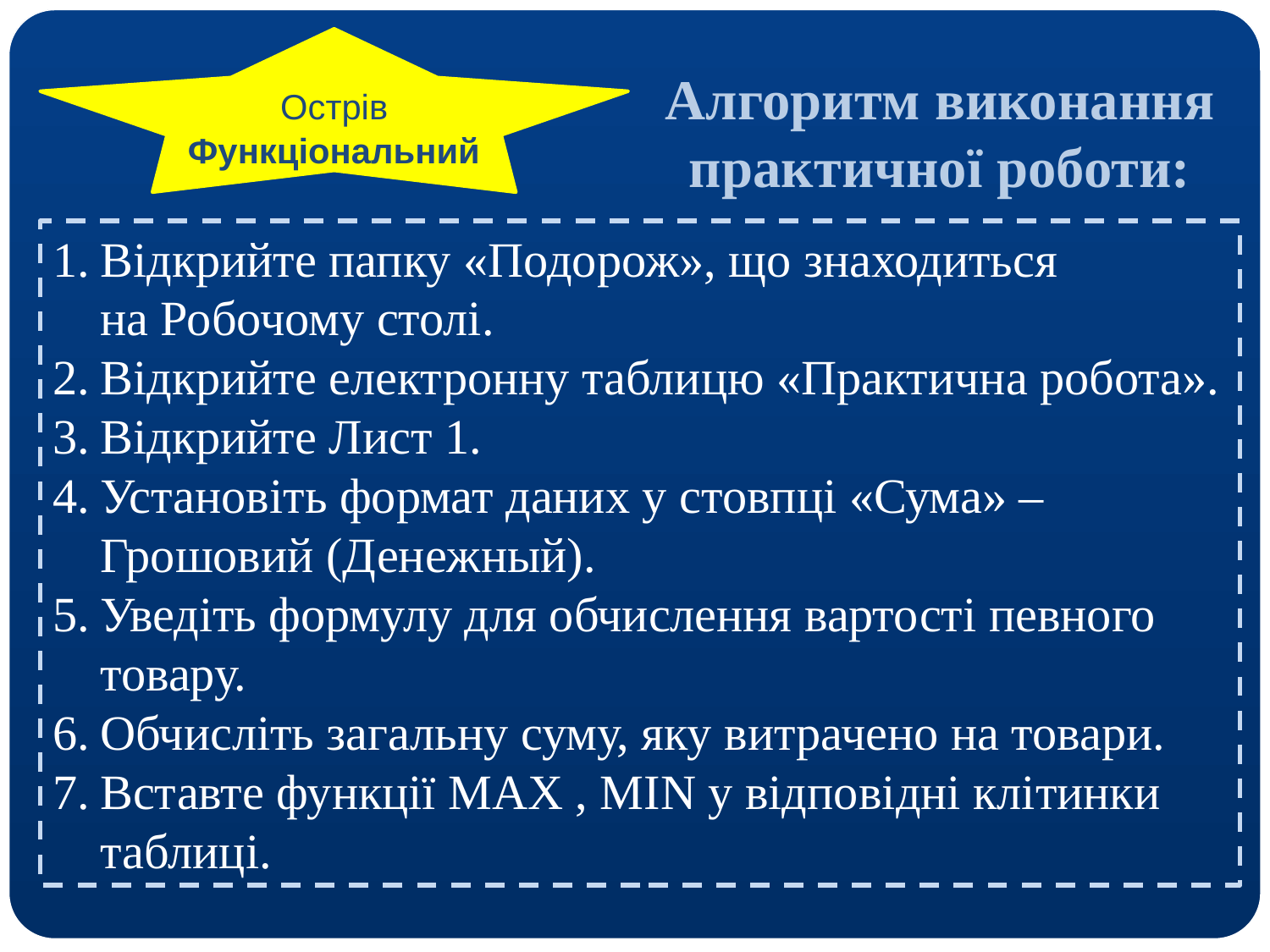

Острів Функціональний
Алгоритм виконання практичної роботи:
Відкрийте папку «Подорож», що знаходиться на Робочому столі.
Відкрийте електронну таблицю «Практична робота».
Відкрийте Лист 1.
Установіть формат даних у стовпці «Сума» – Грошовий (Денежный).
Уведіть формулу для обчислення вартості певного товару.
Обчисліть загальну суму, яку витрачено на товари.
Вставте функції MAX , MIN у відповідні клітинки таблиці.